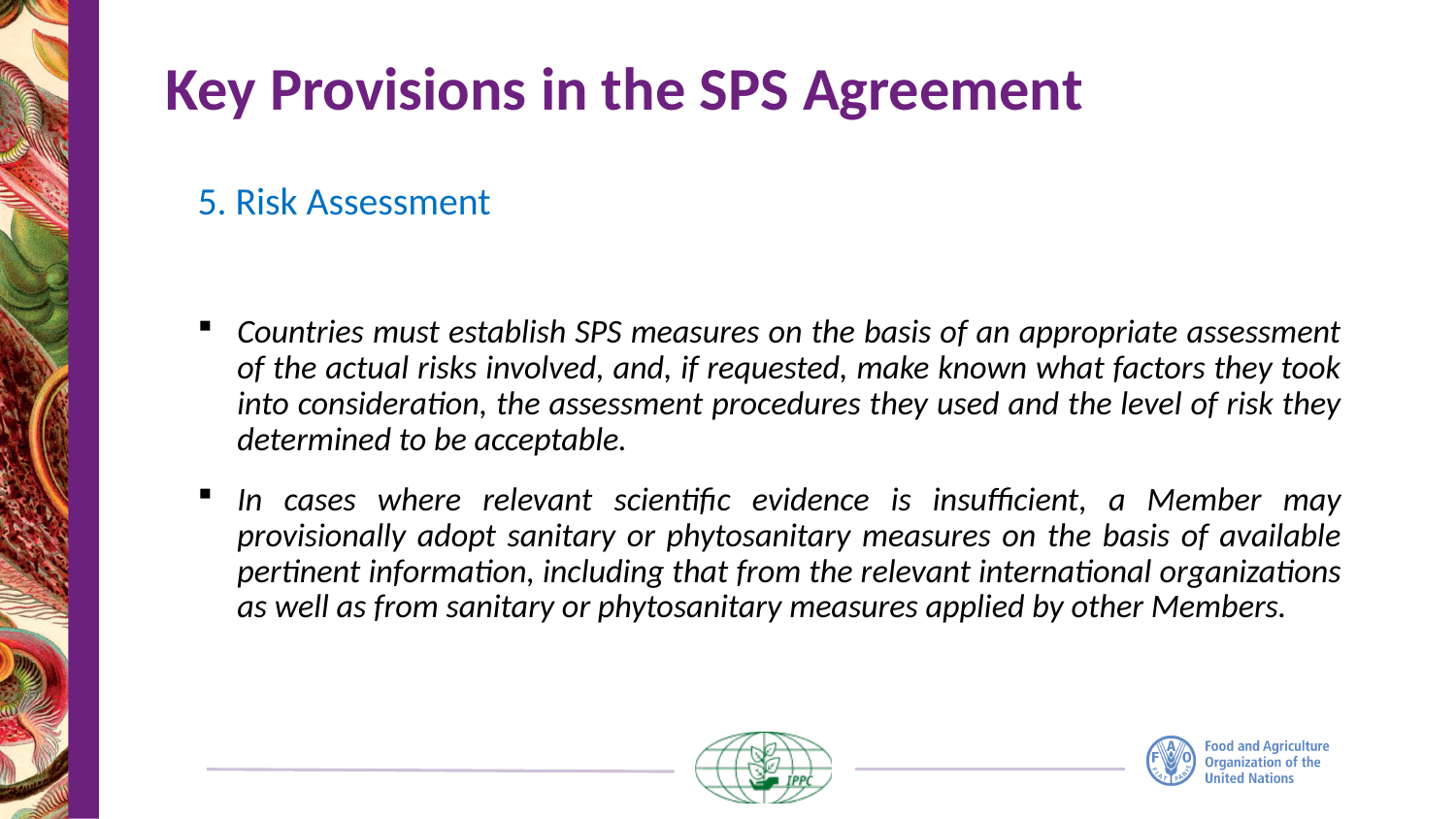

# Key Provisions in the SPS Agreement
5. Risk Assessment

Countries must establish SPS measures on the basis of an appropriate assessment of the actual risks involved, and, if requested, make known what factors they took into consideration, the assessment procedures they used and the level of risk they determined to be acceptable.
In cases where relevant scientific evidence is insufficient, a Member may provisionally adopt sanitary or phytosanitary measures on the basis of available pertinent information, including that from the relevant international organizations as well as from sanitary or phytosanitary measures applied by other Members.